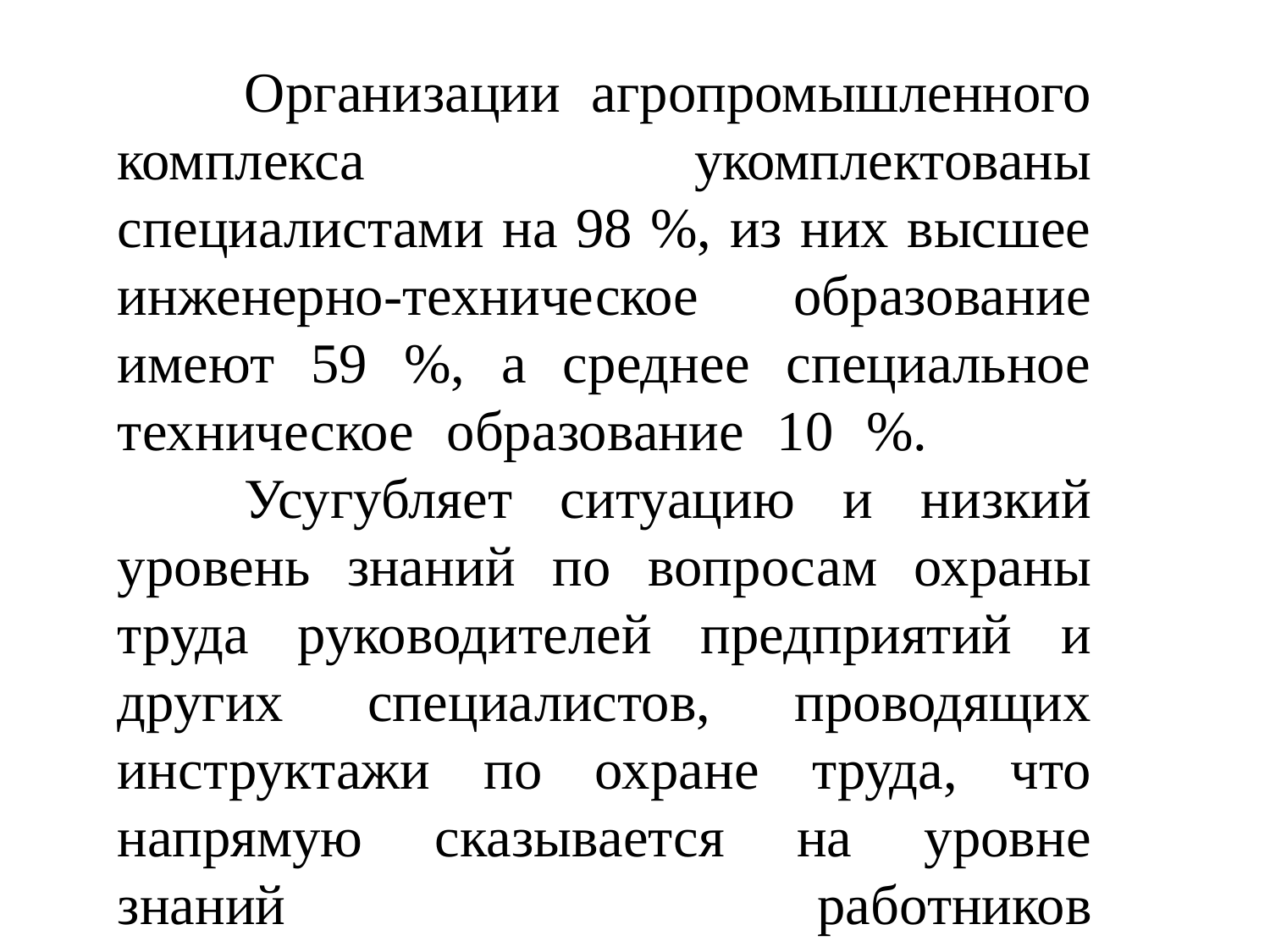

# Организации агропромышленного комплекса укомплектованы специалистами на 98 %, из них высшее инженерно-техническое образование имеют 59 %, а среднее специальное техническое образование 10 %. Усугубляет ситуацию и низкий уровень знаний по вопросам охраны труда руководителей предприятий и других специалистов, проводящих инструктажи по охране труда, что напрямую сказывается на уровне знаний работников